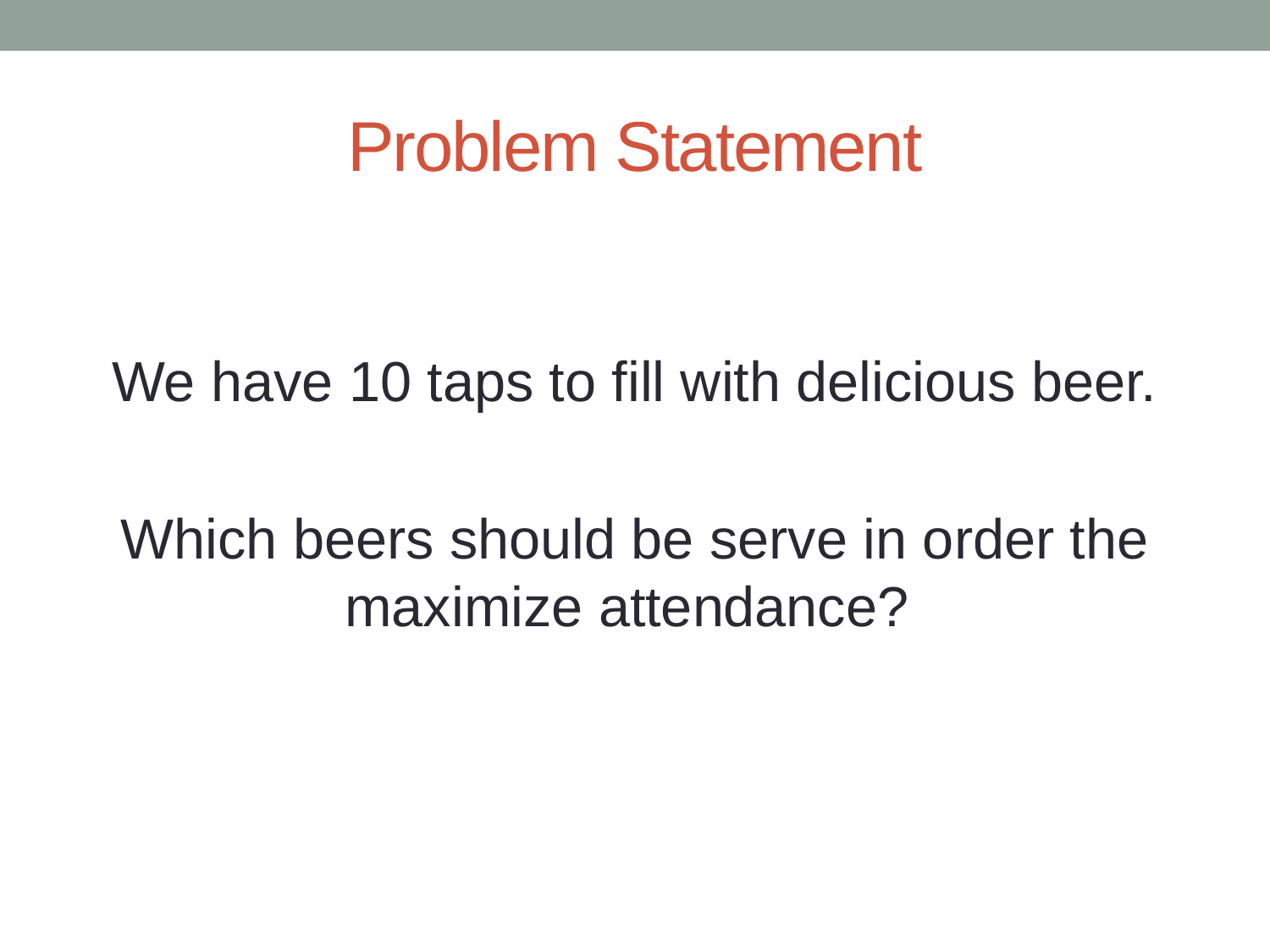

# Problem Statement
We have 10 taps to fill with delicious beer.

Which beers should be serve in order the maximize attendance?